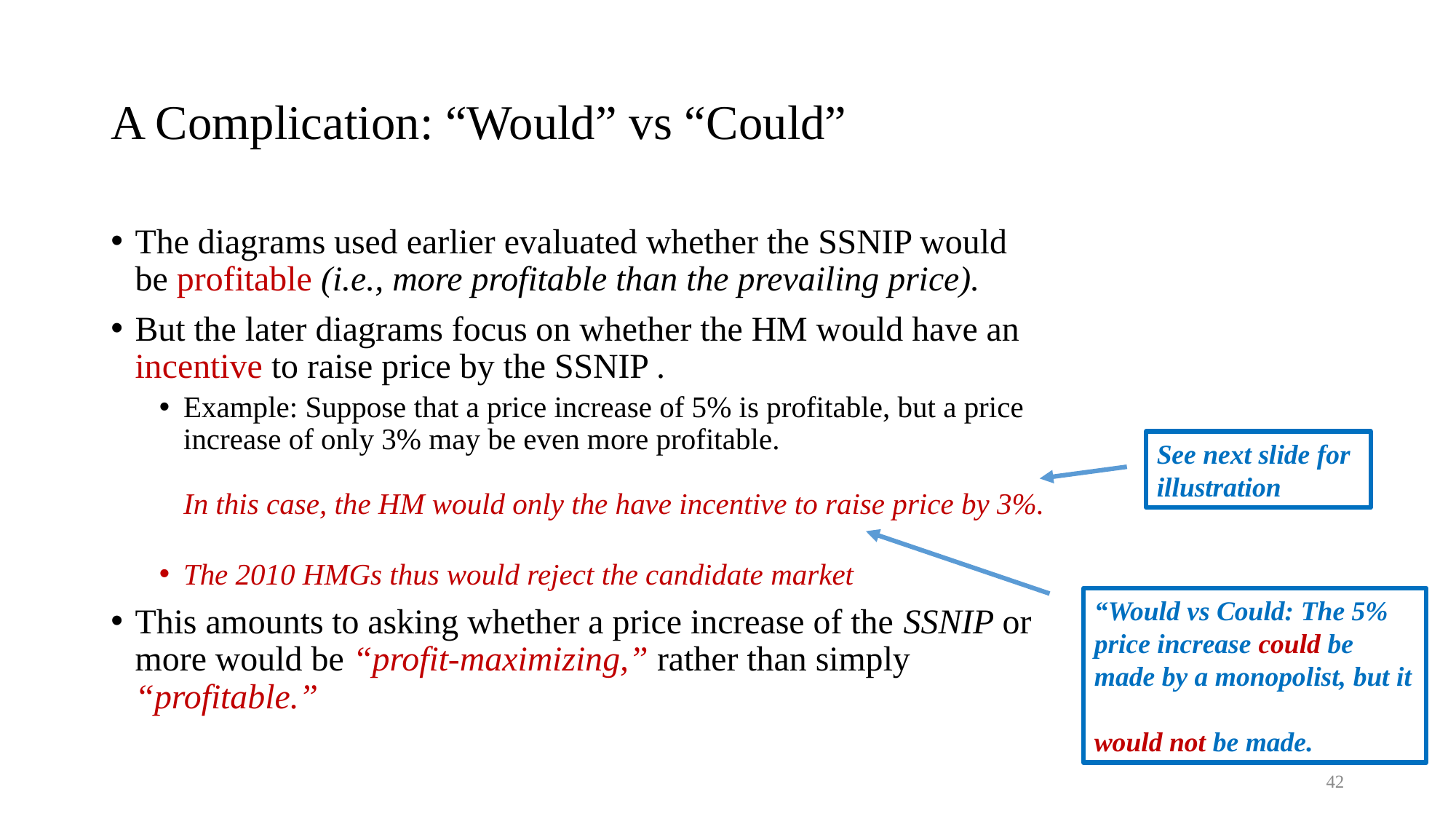

# A Complication: “Would” vs “Could”
The diagrams used earlier evaluated whether the SSNIP would be profitable (i.e., more profitable than the prevailing price).
But the later diagrams focus on whether the HM would have an incentive to raise price by the SSNIP .
Example: Suppose that a price increase of 5% is profitable, but a price increase of only 3% may be even more profitable.
In this case, the HM would only the have incentive to raise price by 3%.
The 2010 HMGs thus would reject the candidate market
This amounts to asking whether a price increase of the SSNIP or more would be “profit-maximizing,” rather than simply “profitable.”

See next slide for illustration
“Would vs Could: The 5% price increase could be made by a monopolist, but it
would not be made.
42